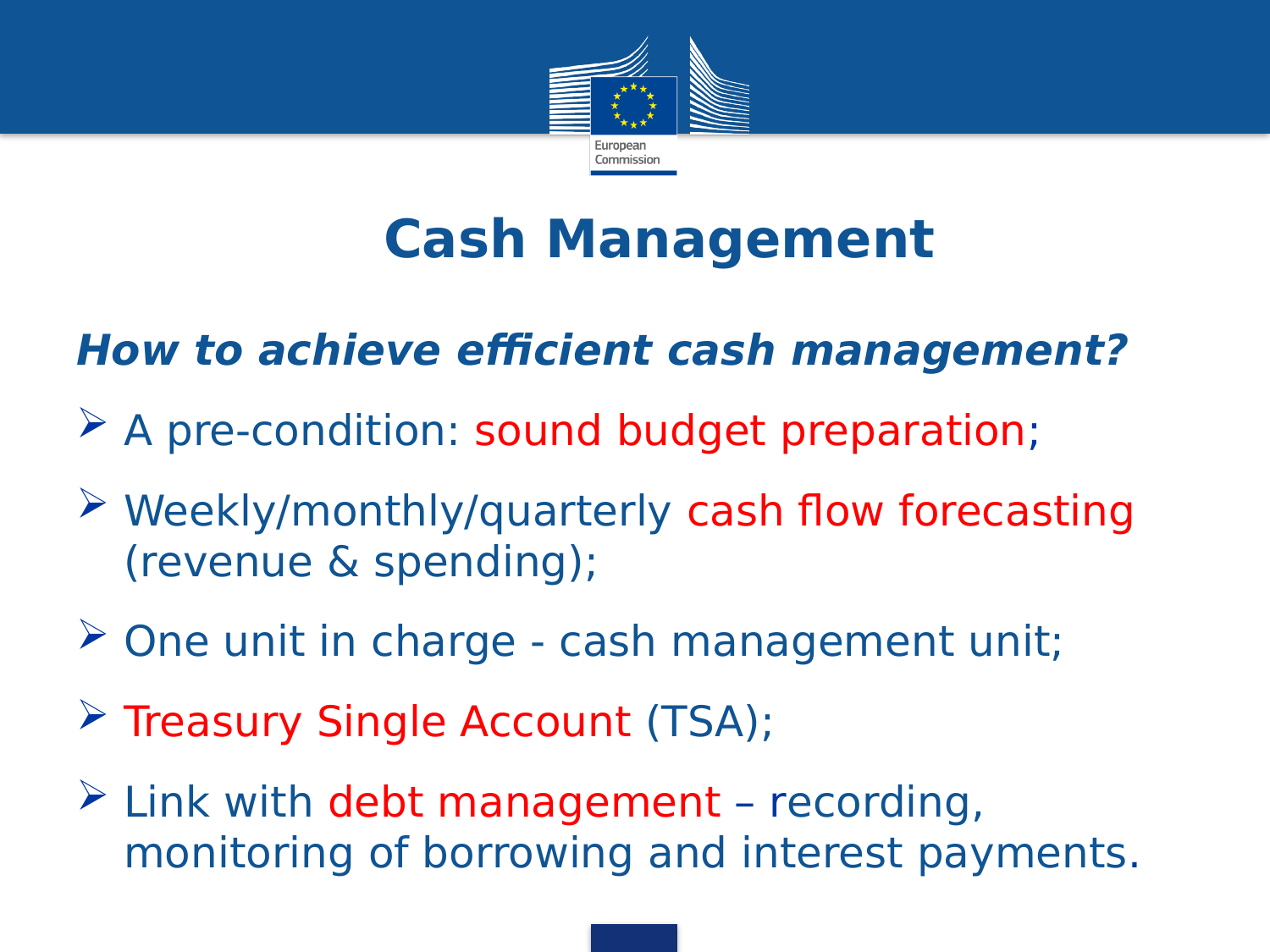

# Cash Management
How to achieve efficient cash management?
A pre-condition: sound budget preparation;
Weekly/monthly/quarterly cash flow forecasting (revenue & spending);
One unit in charge - cash management unit;
Treasury Single Account (TSA);
Link with debt management – recording, monitoring of borrowing and interest payments.